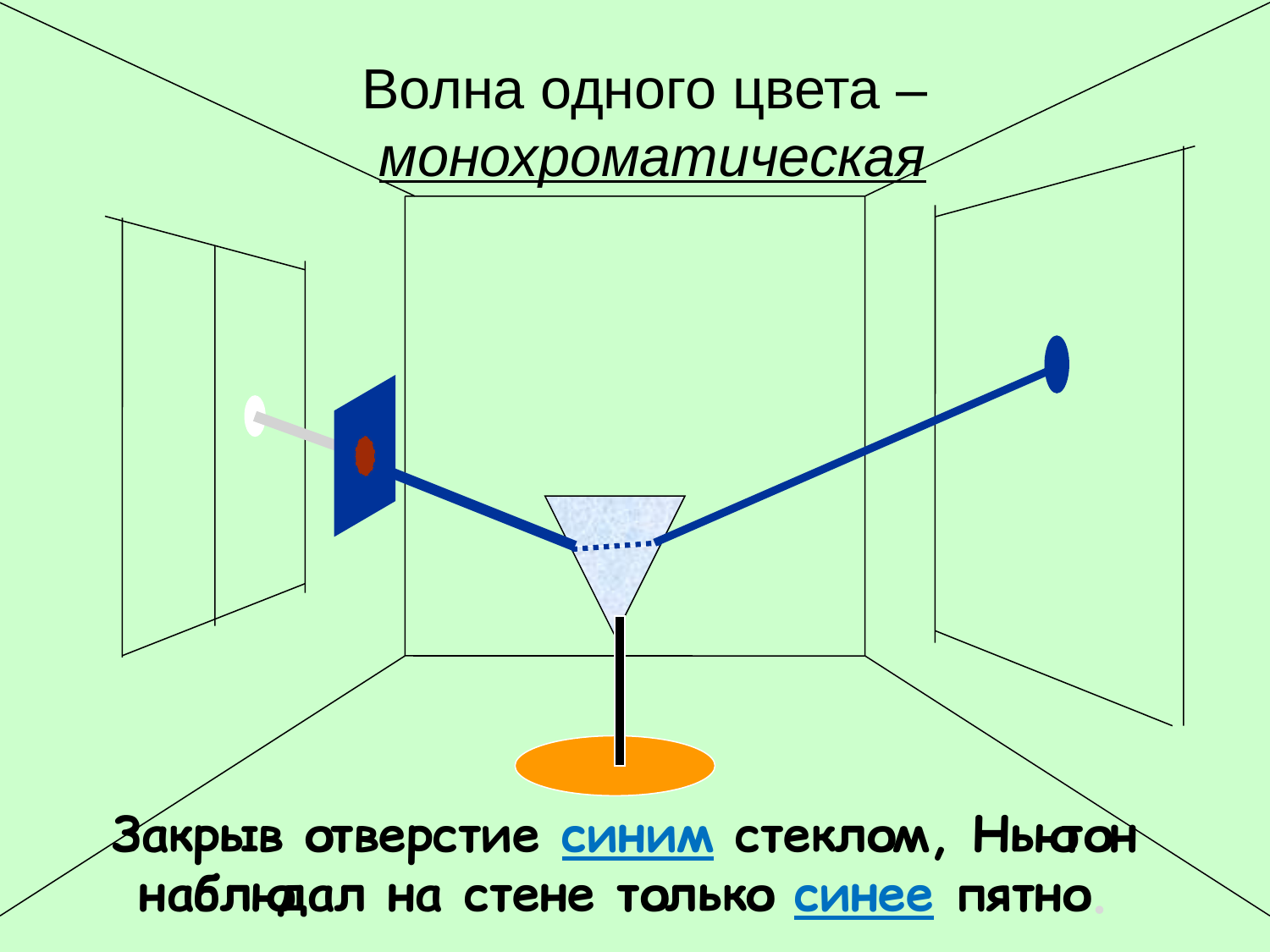

Волна одного цвета –
монохроматическая

Закрыв отверстие синим стеклом, Ньютон наблюдал на стене только синее пятно.